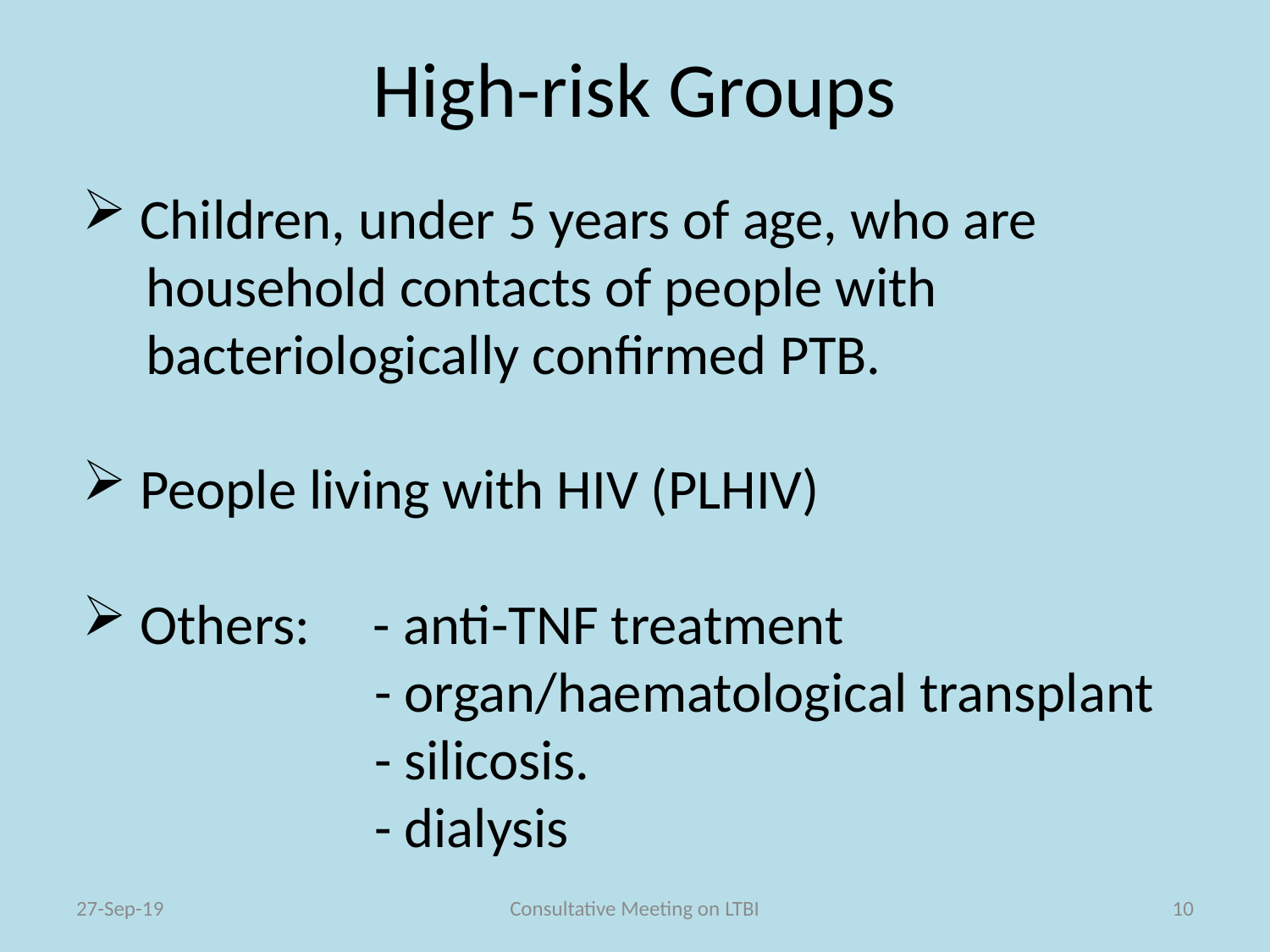

# High-risk Groups
 Children, under 5 years of age, who are
     household contacts of people with
     bacteriologically confirmed PTB.

 People living with HIV (PLHIV)

 Others:     - anti-TNF treatment
                       - organ/haematological transplant
                       - silicosis.
                       - dialysis
27-Sep-19
Consultative Meeting on LTBI
10